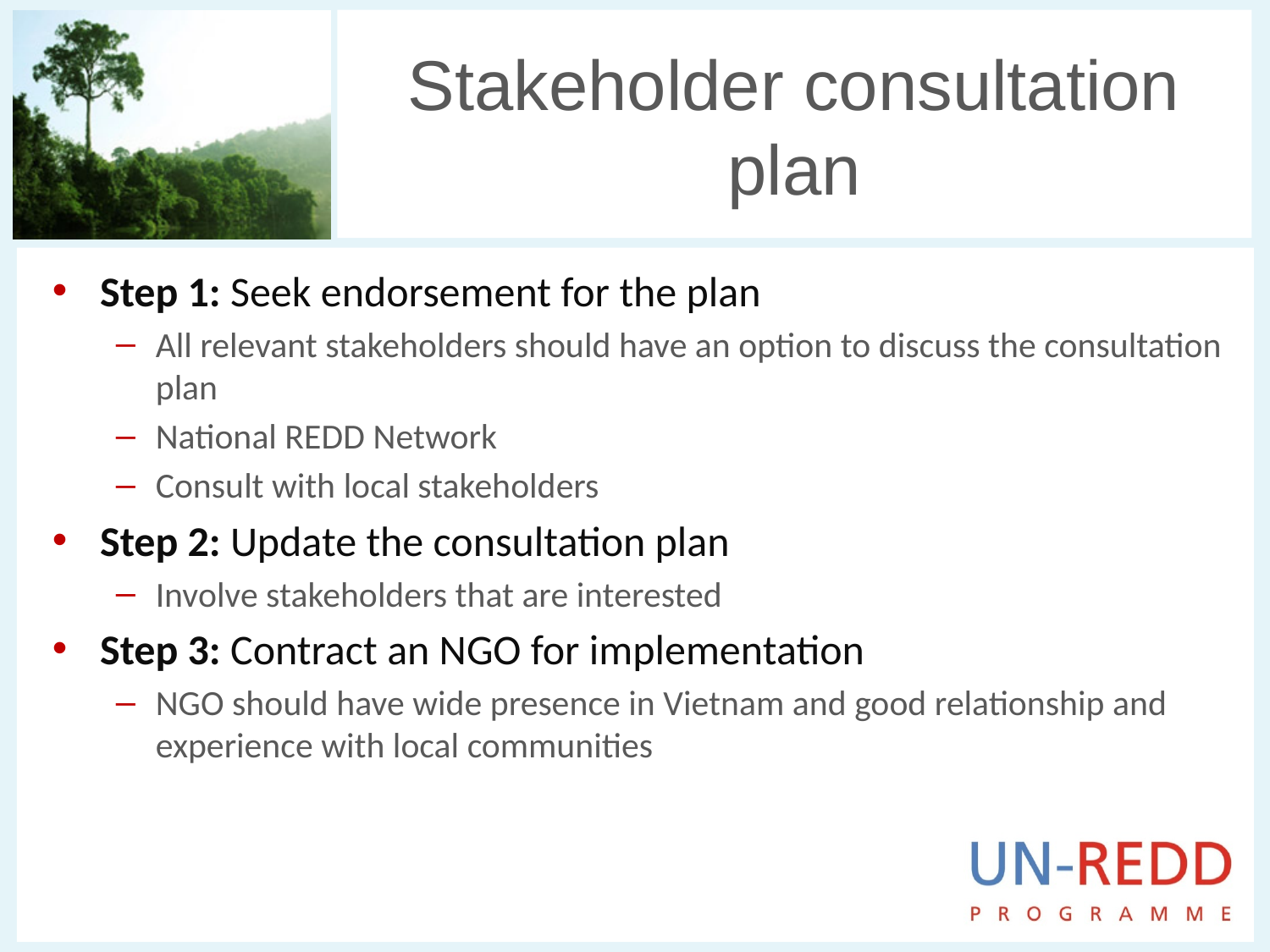

# Stakeholder consultation plan
Step 1: Seek endorsement for the plan
All relevant stakeholders should have an option to discuss the consultation plan
National REDD Network
Consult with local stakeholders
Step 2: Update the consultation plan
Involve stakeholders that are interested
Step 3: Contract an NGO for implementation
NGO should have wide presence in Vietnam and good relationship and experience with local communities